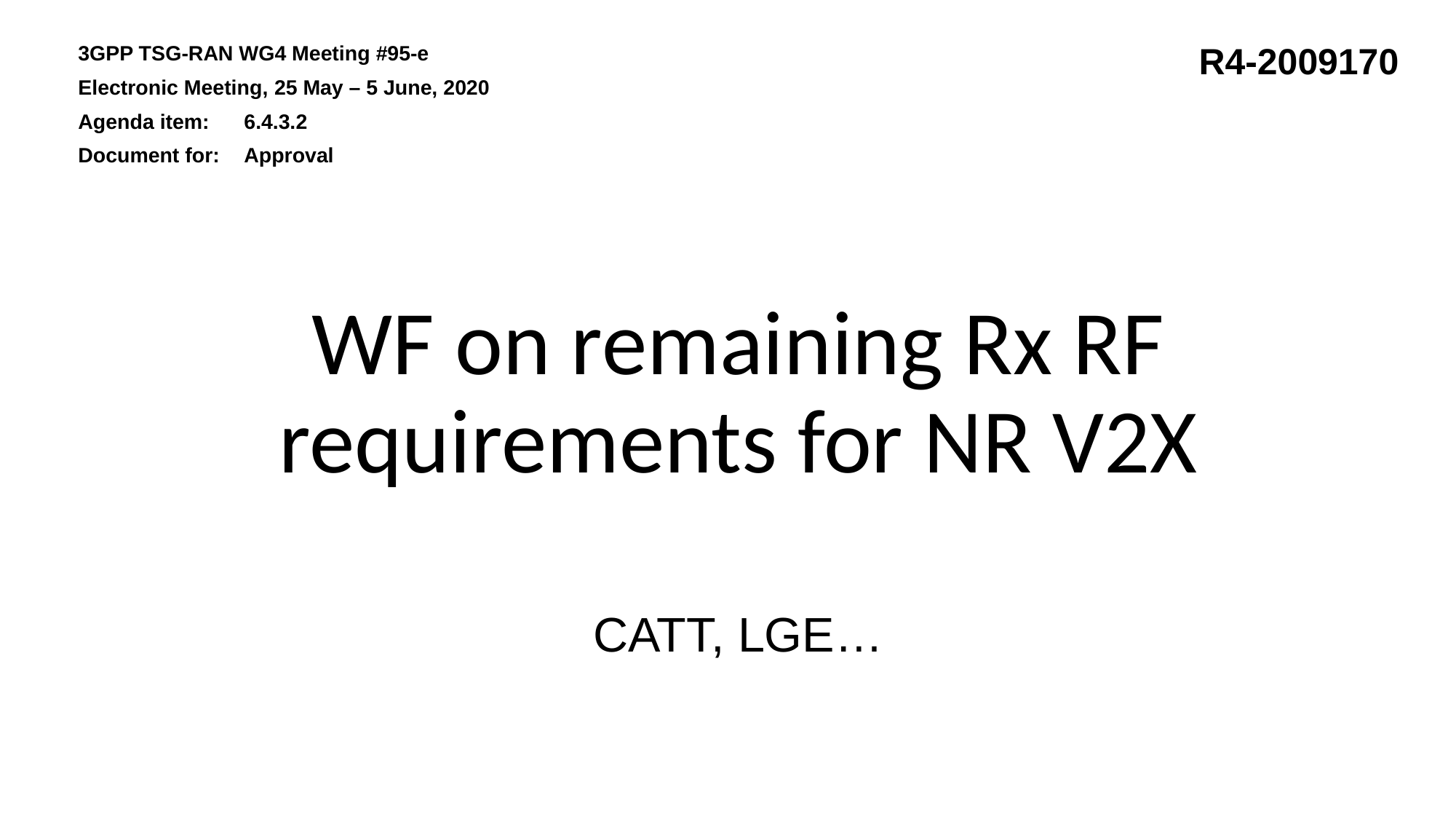

3GPP TSG-RAN WG4 Meeting #95-e
Electronic Meeting, 25 May – 5 June, 2020
Agenda item:	6.4.3.2
Document for:	Approval
R4-2009170
# WF on remaining Rx RF requirements for NR V2X
CATT, LGE…